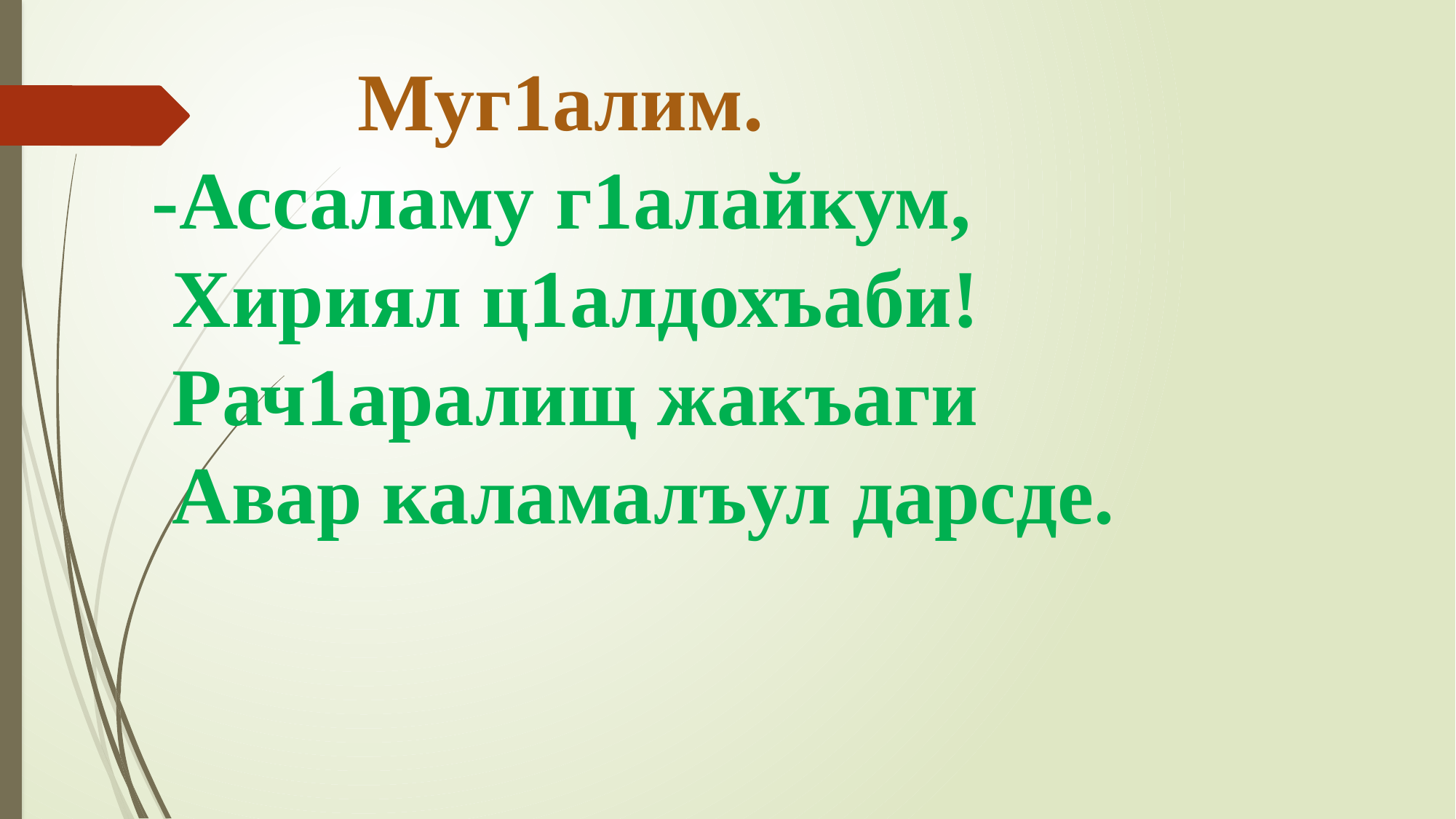

# Муг1алим. -Ассаламу г1алайкум, Хириял ц1алдохъаби! Рач1аралищ жакъаги Авар каламалъул дарсде.